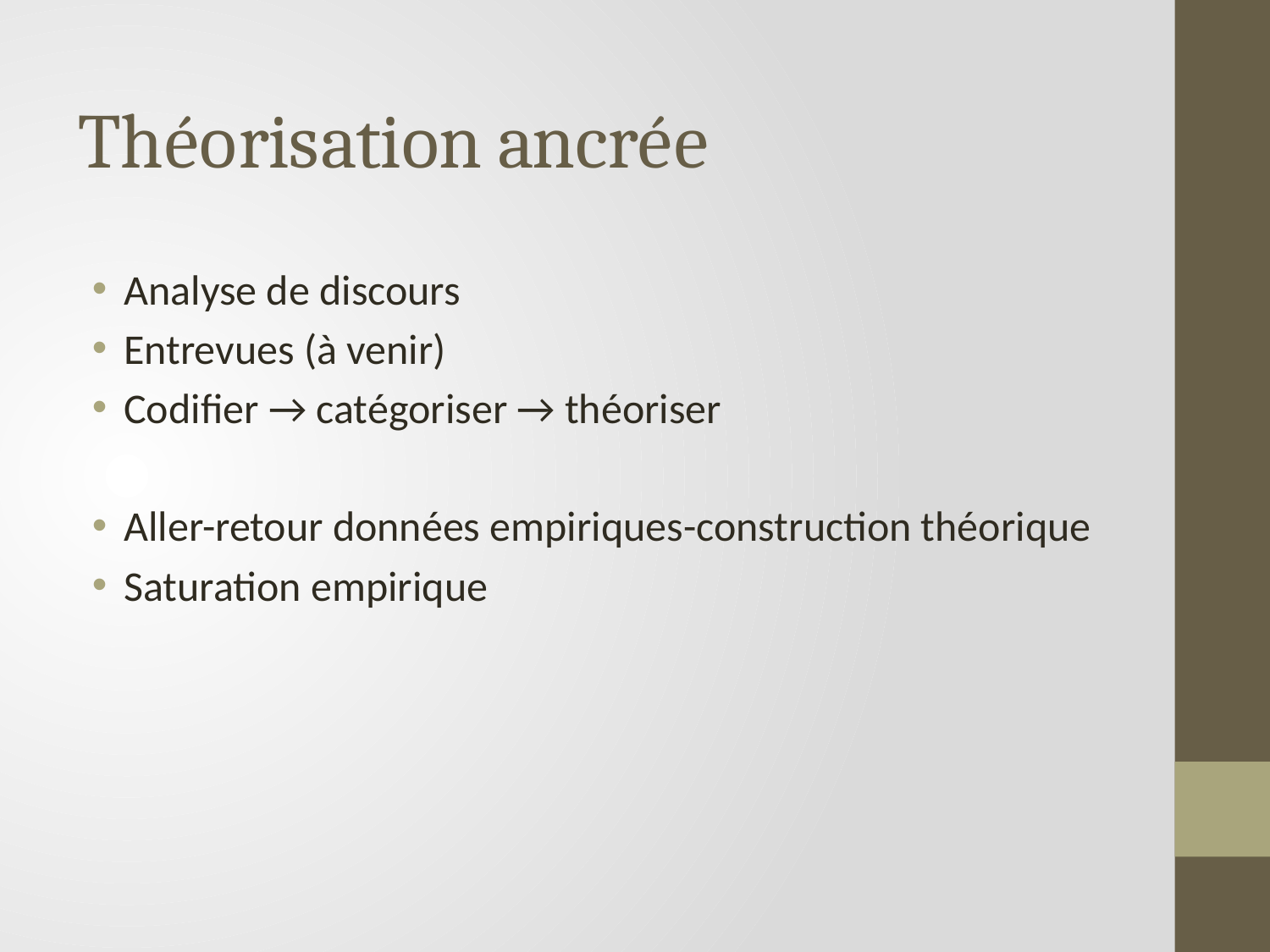

# Théorisation ancrée
Analyse de discours
Entrevues (à venir)
Codifier → catégoriser → théoriser

Aller-retour données empiriques-construction théorique
Saturation empirique